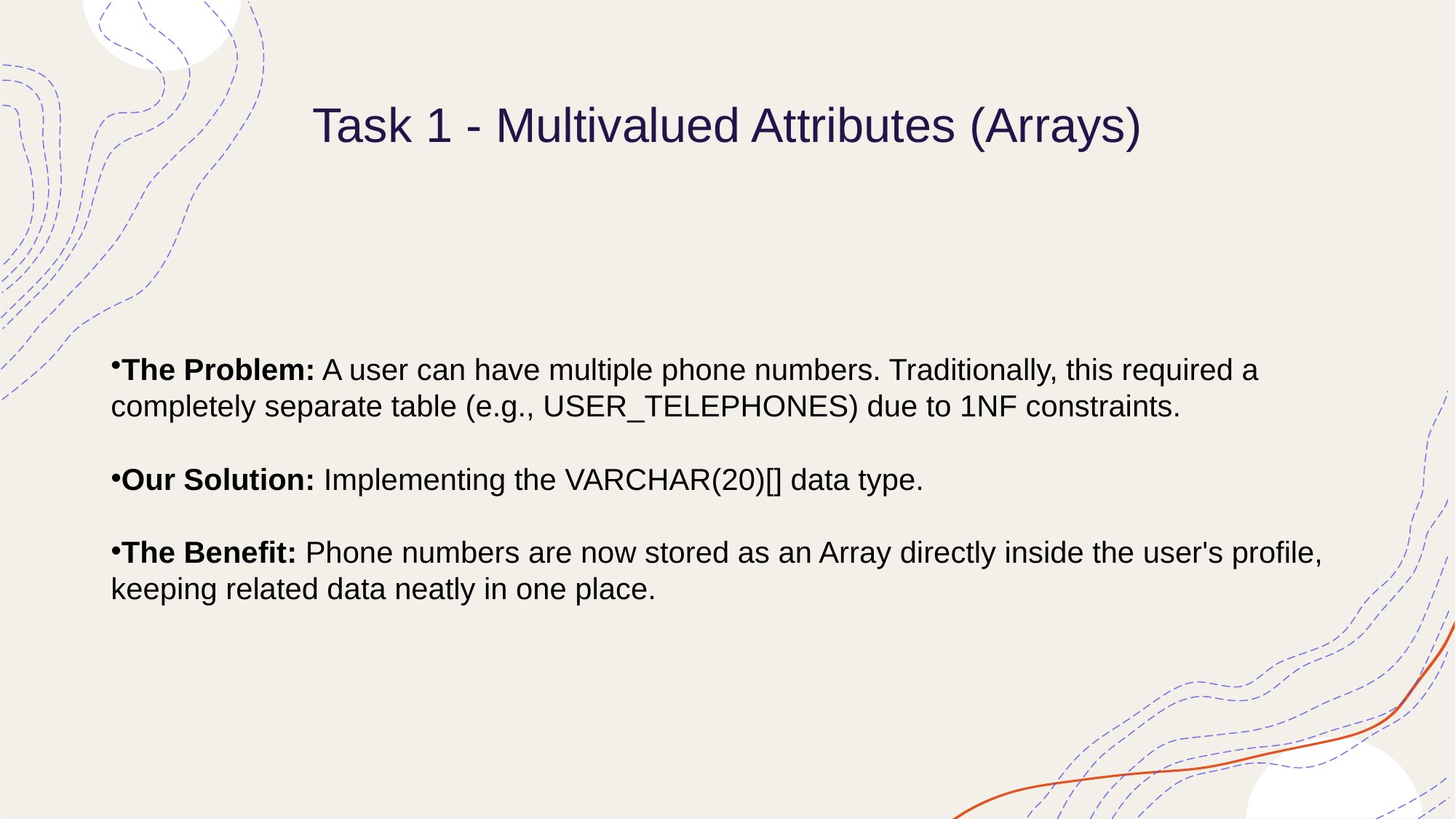

# Task 1 - Multivalued Attributes (Arrays)
The Problem: A user can have multiple phone numbers. Traditionally, this required a completely separate table (e.g., USER_TELEPHONES) due to 1NF constraints.

Our Solution: Implementing the VARCHAR(20)[] data type.

The Benefit: Phone numbers are now stored as an Array directly inside the user's profile, keeping related data neatly in one place.